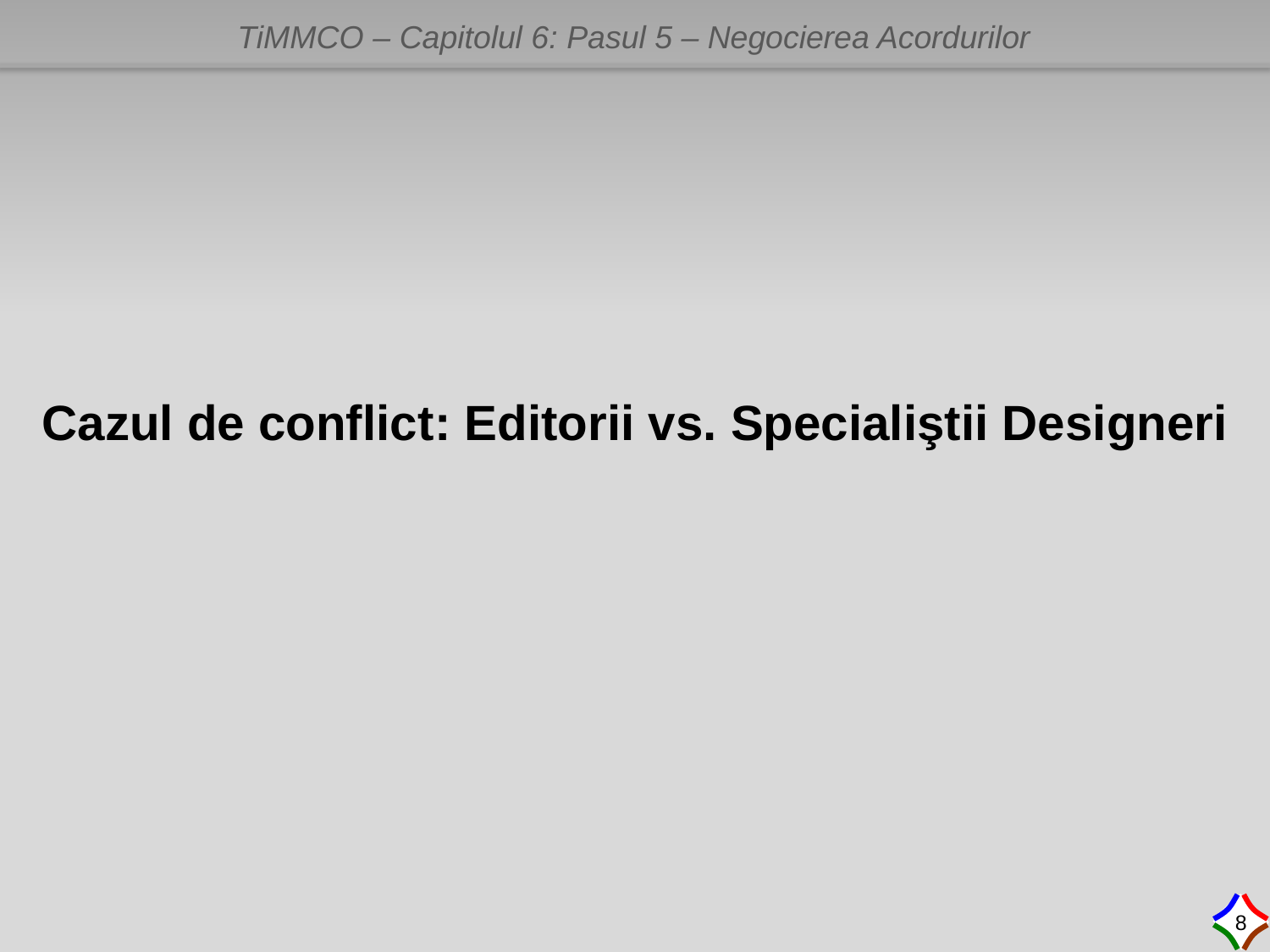

Cazul de conflict: Editorii vs. Specialiştii Designeri